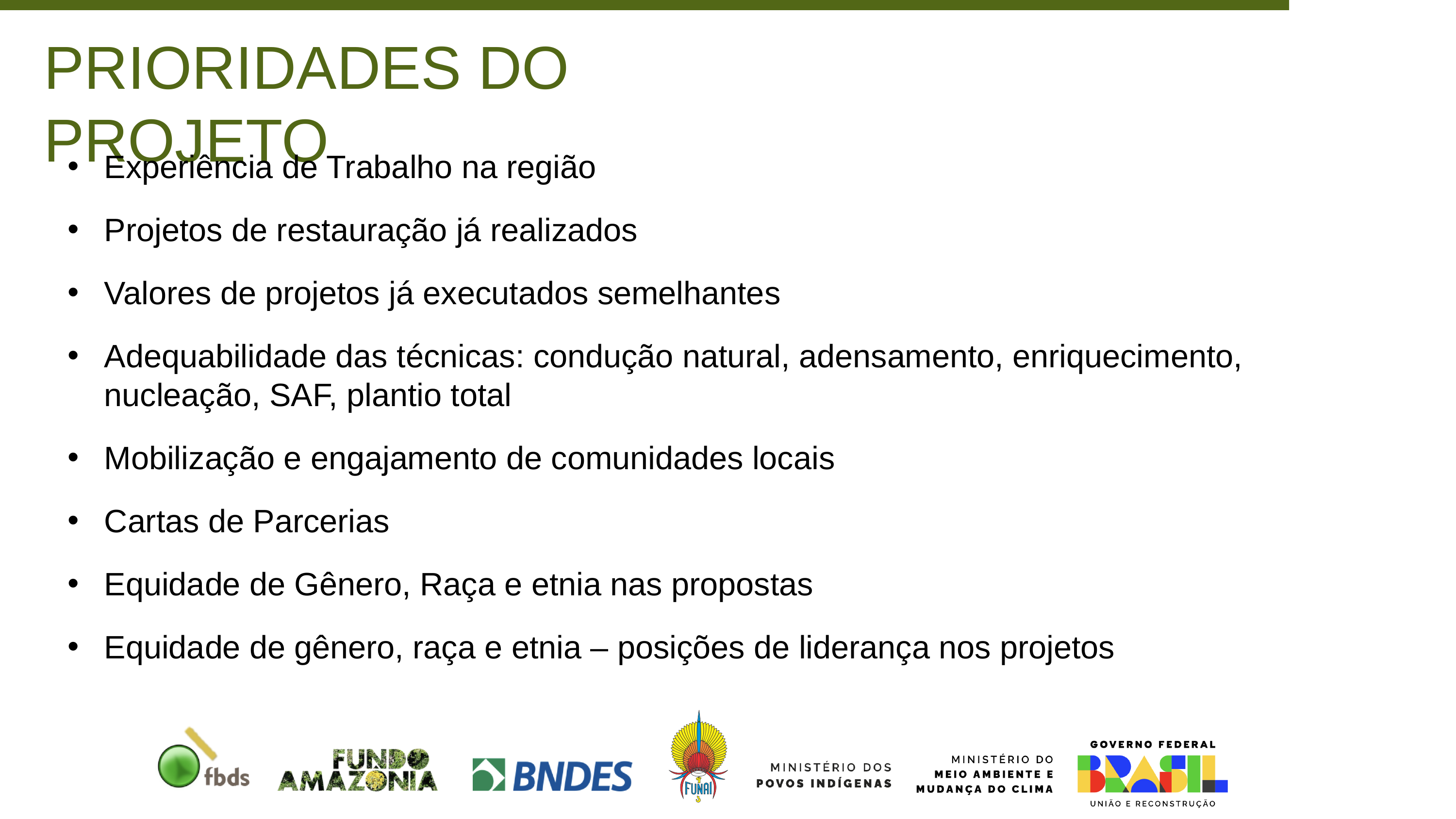

PRIORIDADES DO PROJETO
Experiência de Trabalho na região

Projetos de restauração já realizados

Valores de projetos já executados semelhantes

Adequabilidade das técnicas: condução natural, adensamento, enriquecimento, nucleação, SAF, plantio total

Mobilização e engajamento de comunidades locais

Cartas de Parcerias

Equidade de Gênero, Raça e etnia nas propostas

Equidade de gênero, raça e etnia – posições de liderança nos projetos